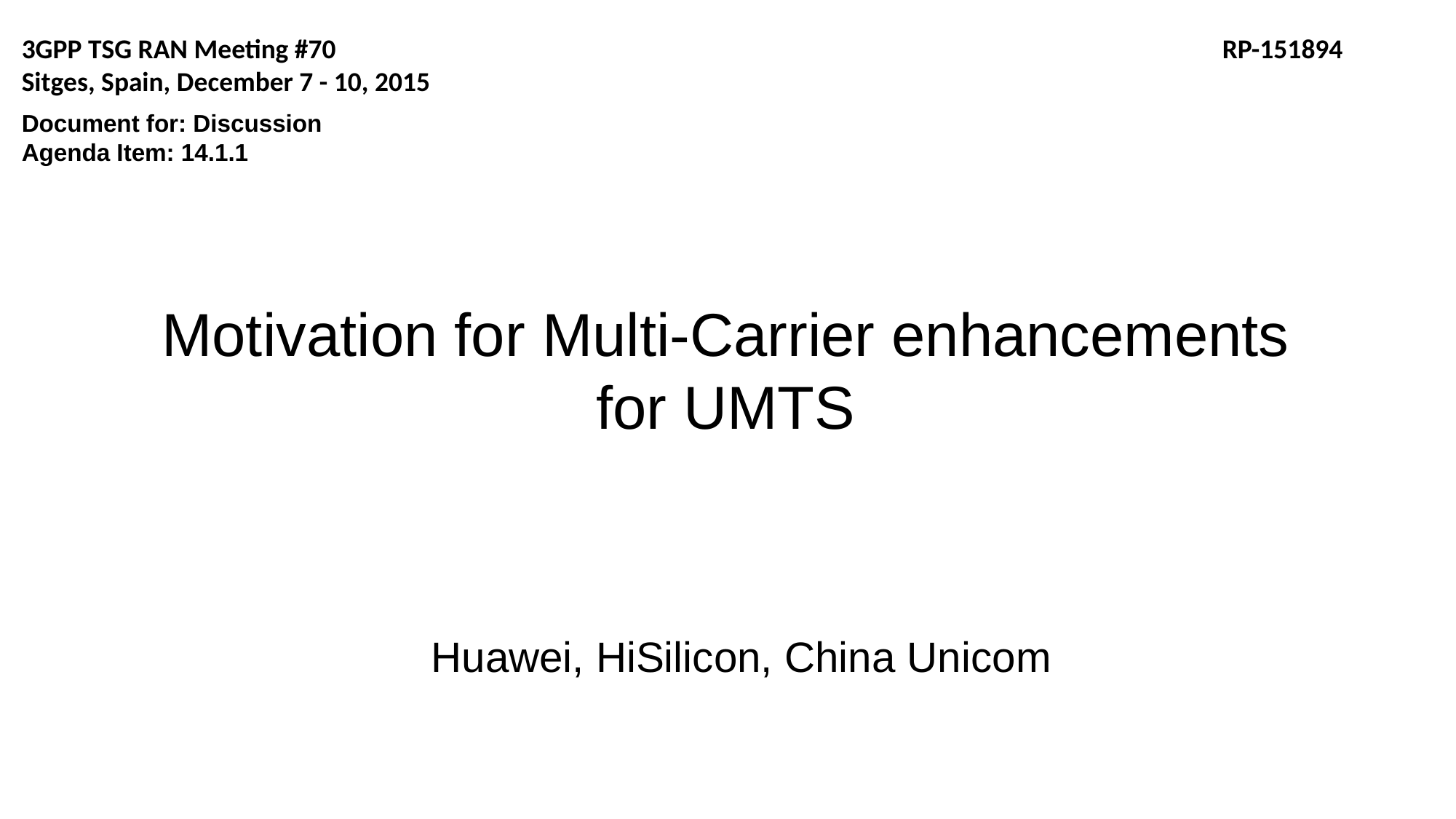

3GPP TSG RAN Meeting #70									RP-151894
Sitges, Spain, December 7 - 10, 2015

Document for: Discussion
Agenda Item: 14.1.1

# Motivation for Multi-Carrier enhancements for UMTS
Huawei, HiSilicon, China Unicom